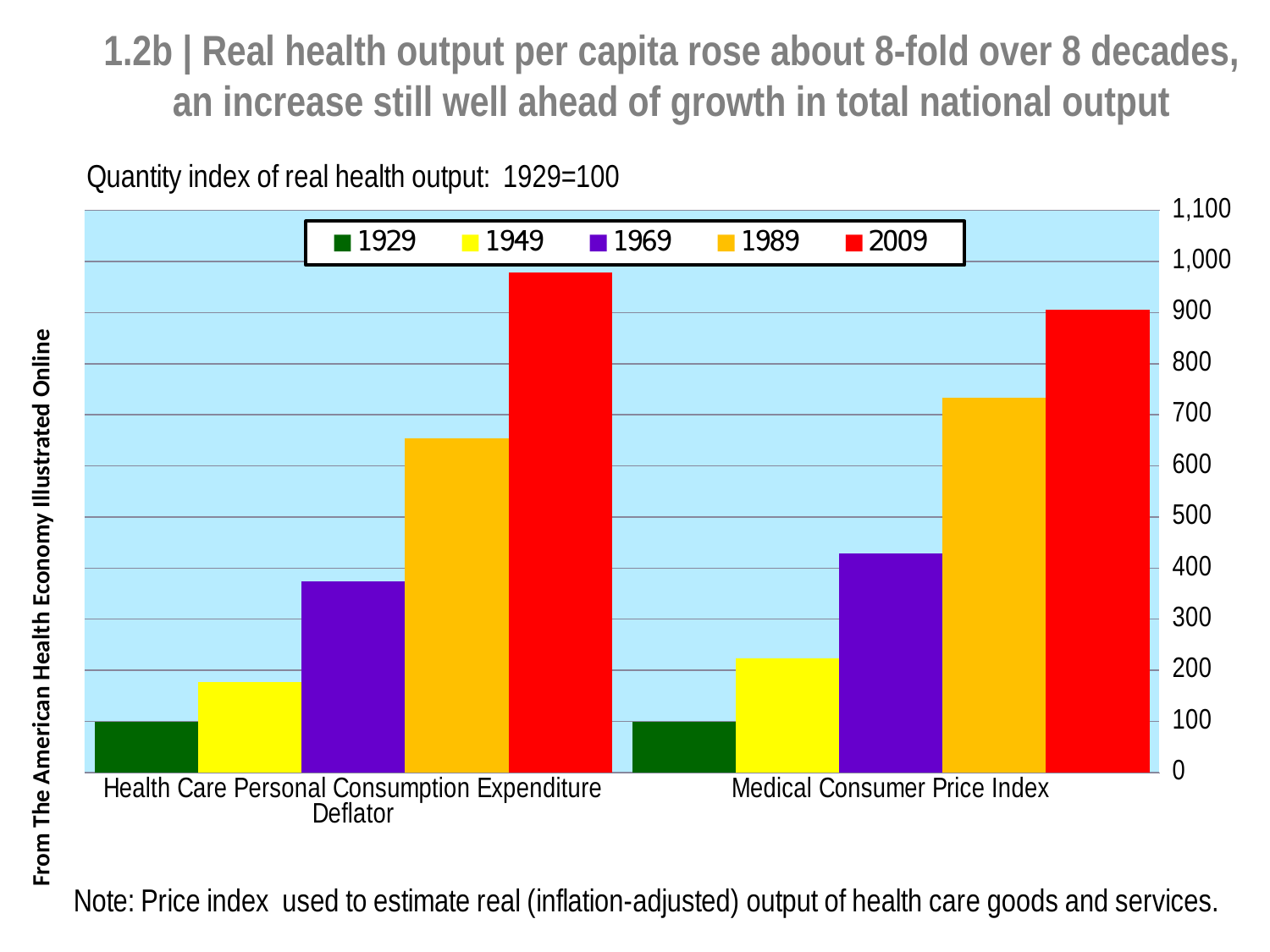

# 1.2b | Real health output per capita rose about 8-fold over 8 decades, an increase still well ahead of growth in total national output

### Chart:

| Category | 1929  | 1949  | 1969  | 1989  | 2009  |
|---|---|---|---|---|---|
| Health Care Personal Consumption Expenditure Deflator | 100.0 | 177.37941275302578 | 374.1208998023191 | 653.4934426202883 | 978.3863172326201 |
| Medical Consumer Price Index | 100.0 | 222.94107009566176 | 427.91307352804125 | 732.6563927833209 | 905.8280015225298 |
From The American Health Economy Illustrated Online